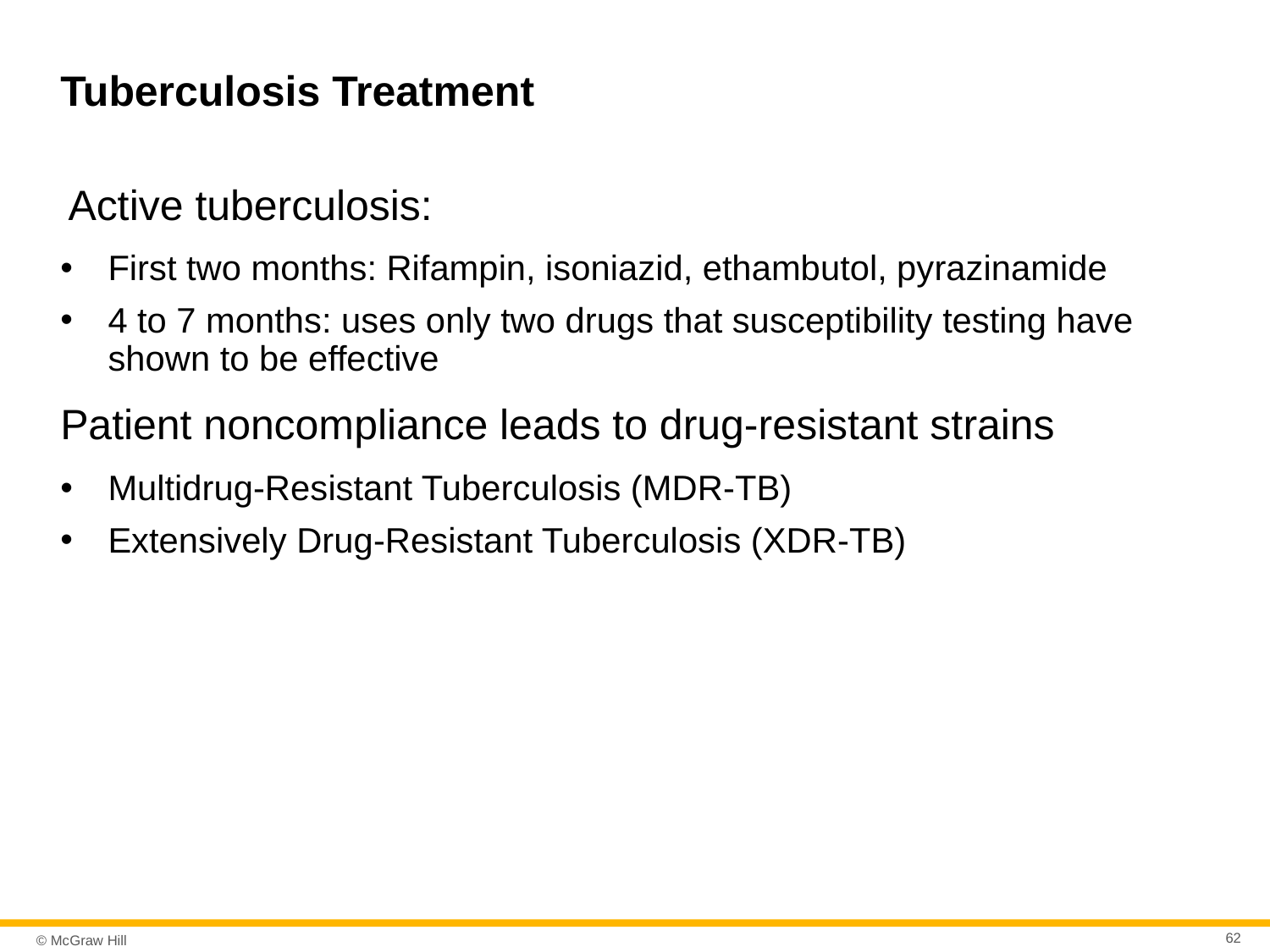

# Tuberculosis Treatment
Active tuberculosis:
First two months: Rifampin, isoniazid, ethambutol, pyrazinamide
4 to 7 months: uses only two drugs that susceptibility testing have shown to be effective
Patient noncompliance leads to drug-resistant strains
Multidrug-Resistant Tuberculosis (MDR-TB)
Extensively Drug-Resistant Tuberculosis (XDR-TB)